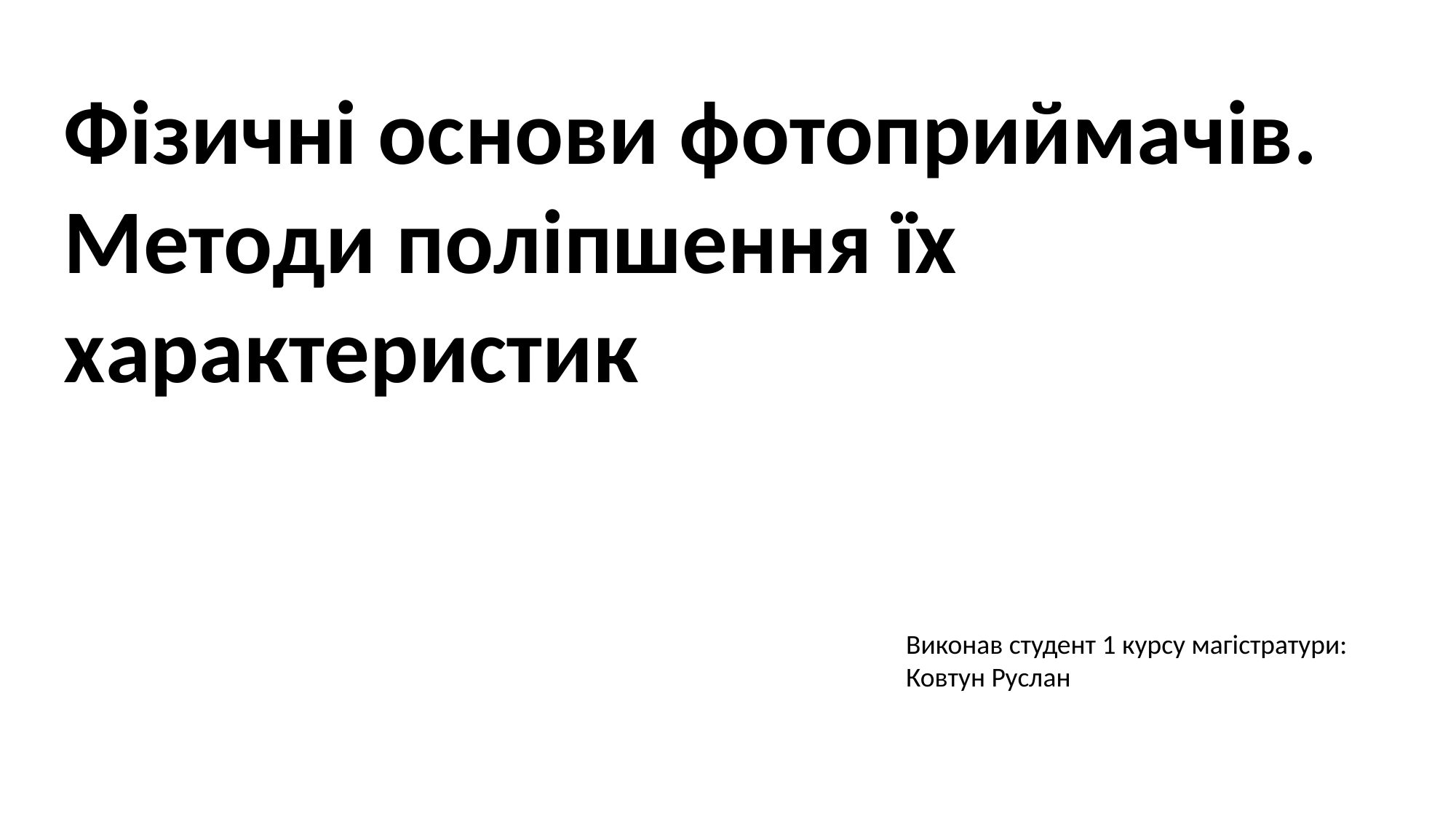

Фізичні основи фотоприймачів. Методи поліпшення їх характеристик
Виконав студент 1 курсу магістратури:
Ковтун Руслан